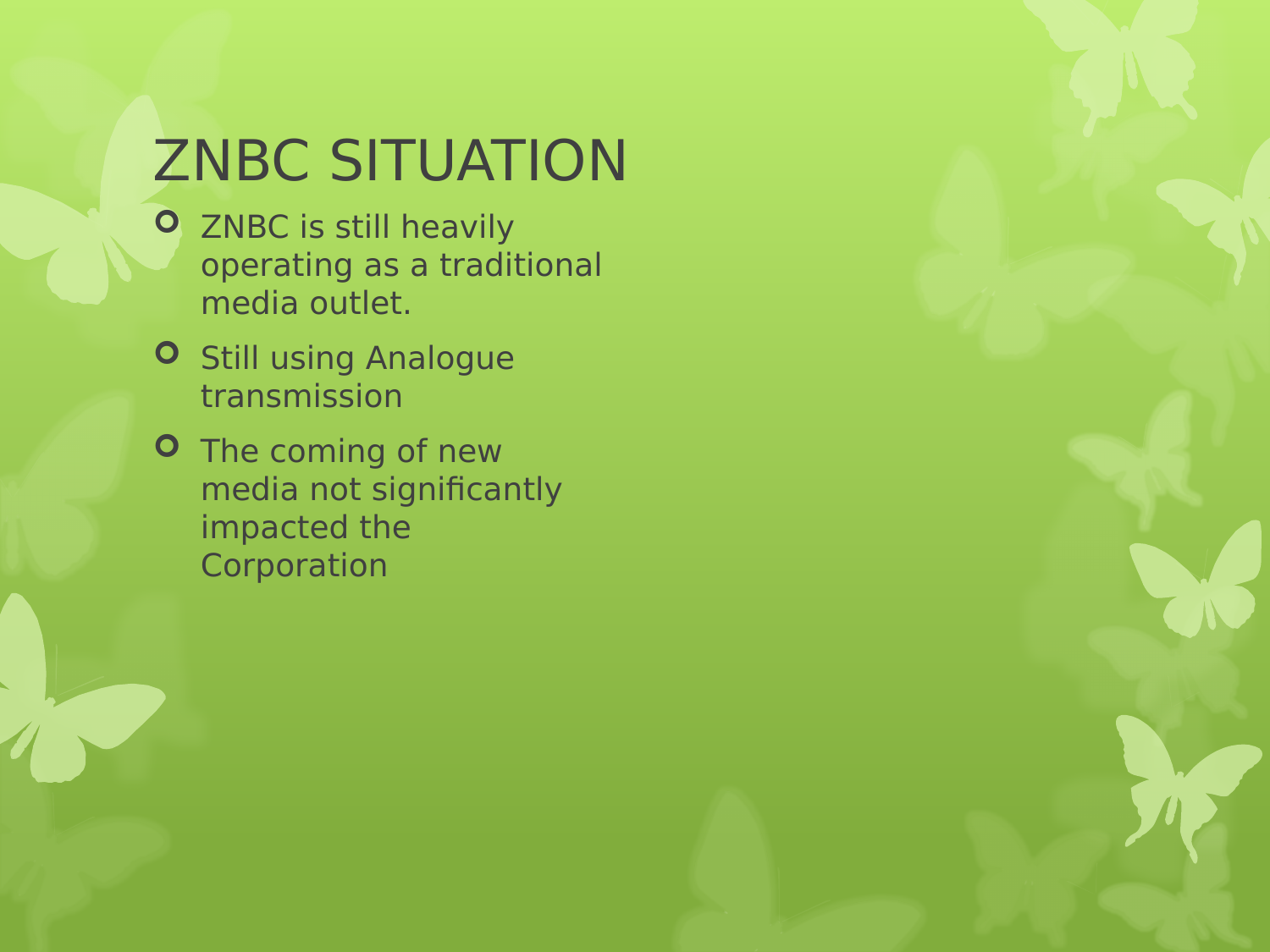

# ZNBC SITUATION
ZNBC is still heavily operating as a traditional media outlet.
Still using Analogue transmission
The coming of new media not significantly impacted the Corporation